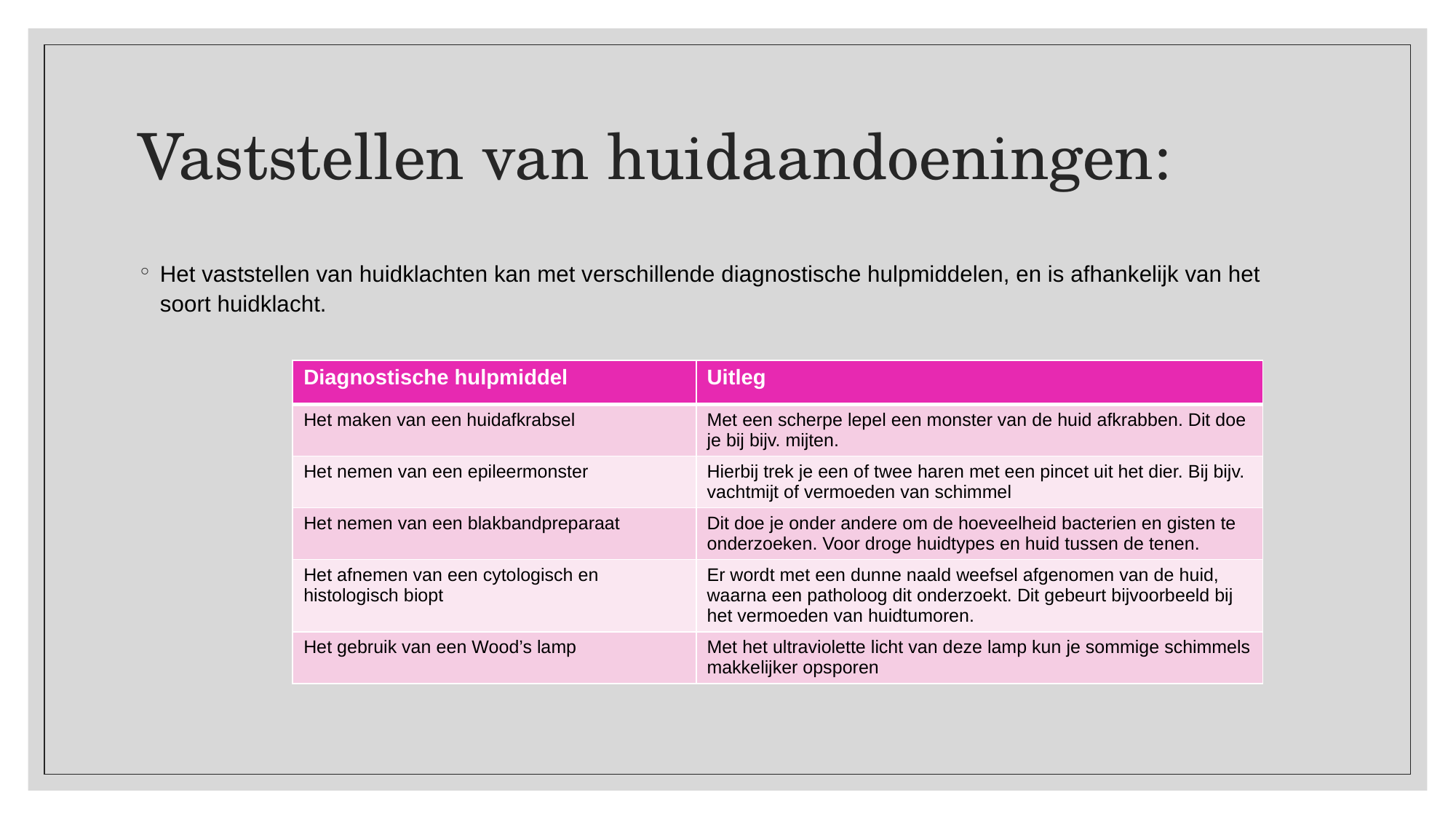

# Vaststellen van huidaandoeningen:
Het vaststellen van huidklachten kan met verschillende diagnostische hulpmiddelen, en is afhankelijk van het soort huidklacht.

| Diagnostische hulpmiddel | Uitleg |
| --- | --- |
| Het maken van een huidafkrabsel | Met een scherpe lepel een monster van de huid afkrabben. Dit doe je bij bijv. mijten. |
| Het nemen van een epileermonster | Hierbij trek je een of twee haren met een pincet uit het dier. Bij bijv. vachtmijt of vermoeden van schimmel |
| Het nemen van een blakbandpreparaat | Dit doe je onder andere om de hoeveelheid bacterien en gisten te onderzoeken. Voor droge huidtypes en huid tussen de tenen. |
| Het afnemen van een cytologisch en histologisch biopt | Er wordt met een dunne naald weefsel afgenomen van de huid, waarna een patholoog dit onderzoekt. Dit gebeurt bijvoorbeeld bij het vermoeden van huidtumoren. |
| Het gebruik van een Wood’s lamp | Met het ultraviolette licht van deze lamp kun je sommige schimmels makkelijker opsporen |